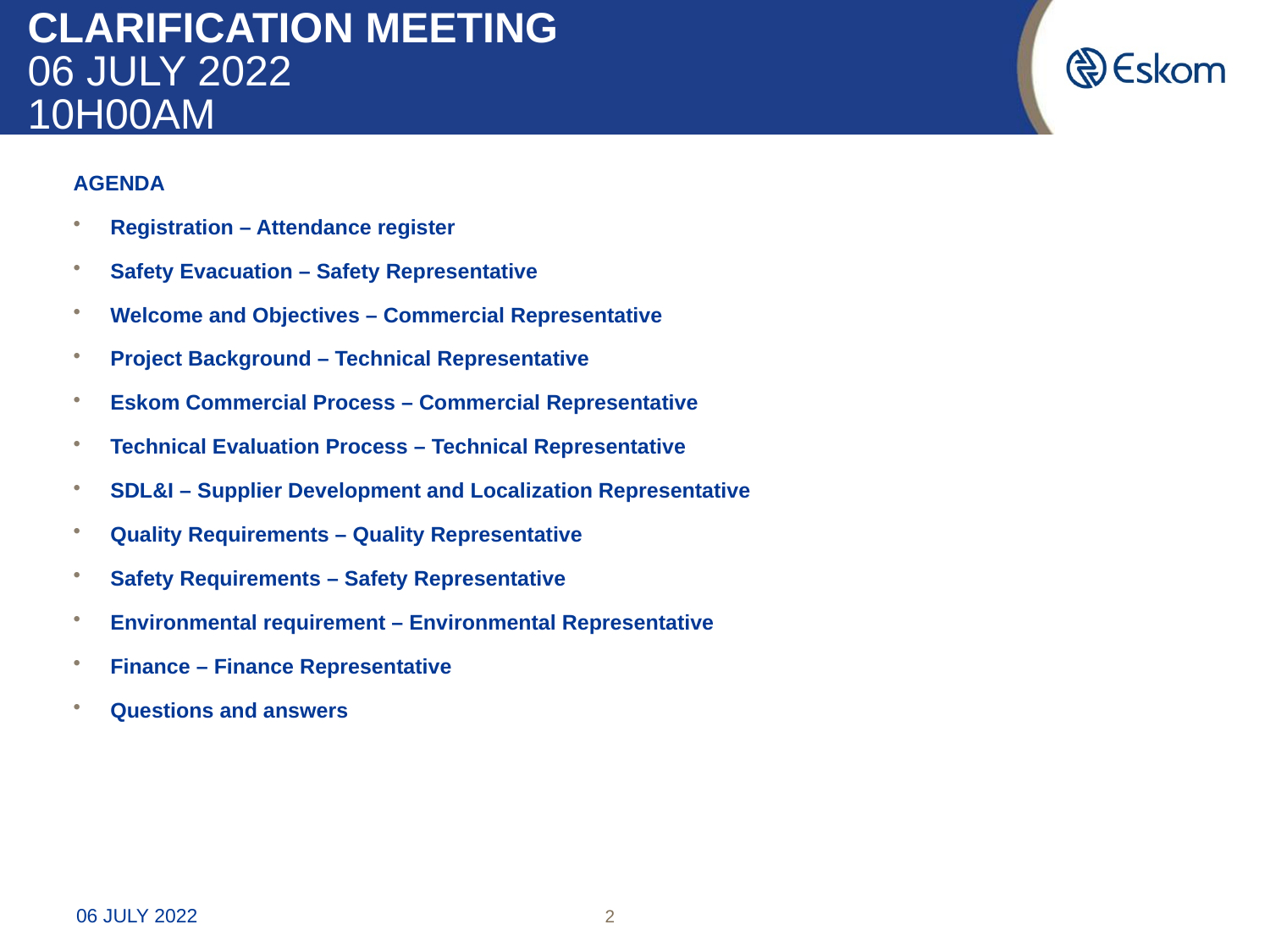

# CLARIFICATION MEETING 06 JULY 2022 10H00AM
AGENDA
Registration – Attendance register
Safety Evacuation – Safety Representative
Welcome and Objectives – Commercial Representative
Project Background – Technical Representative
Eskom Commercial Process – Commercial Representative
Technical Evaluation Process – Technical Representative
SDL&I – Supplier Development and Localization Representative
Quality Requirements – Quality Representative
Safety Requirements – Safety Representative
Environmental requirement – Environmental Representative
Finance – Finance Representative
Questions and answers

06 JULY 2022
2